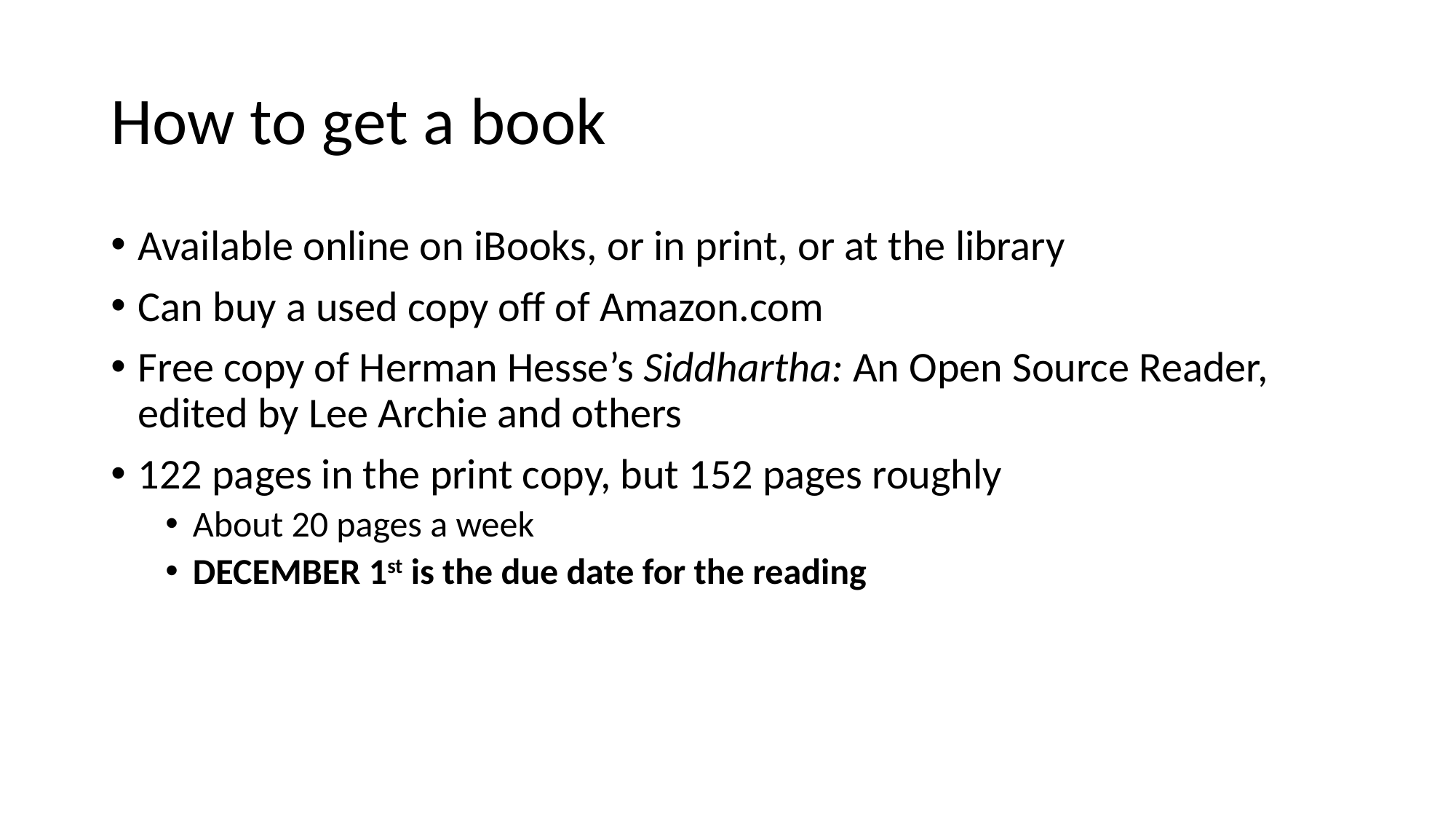

# How to get a book
Available online on iBooks, or in print, or at the library
Can buy a used copy off of Amazon.com
Free copy of Herman Hesse’s Siddhartha: An Open Source Reader, edited by Lee Archie and others
122 pages in the print copy, but 152 pages roughly
About 20 pages a week
DECEMBER 1st is the due date for the reading